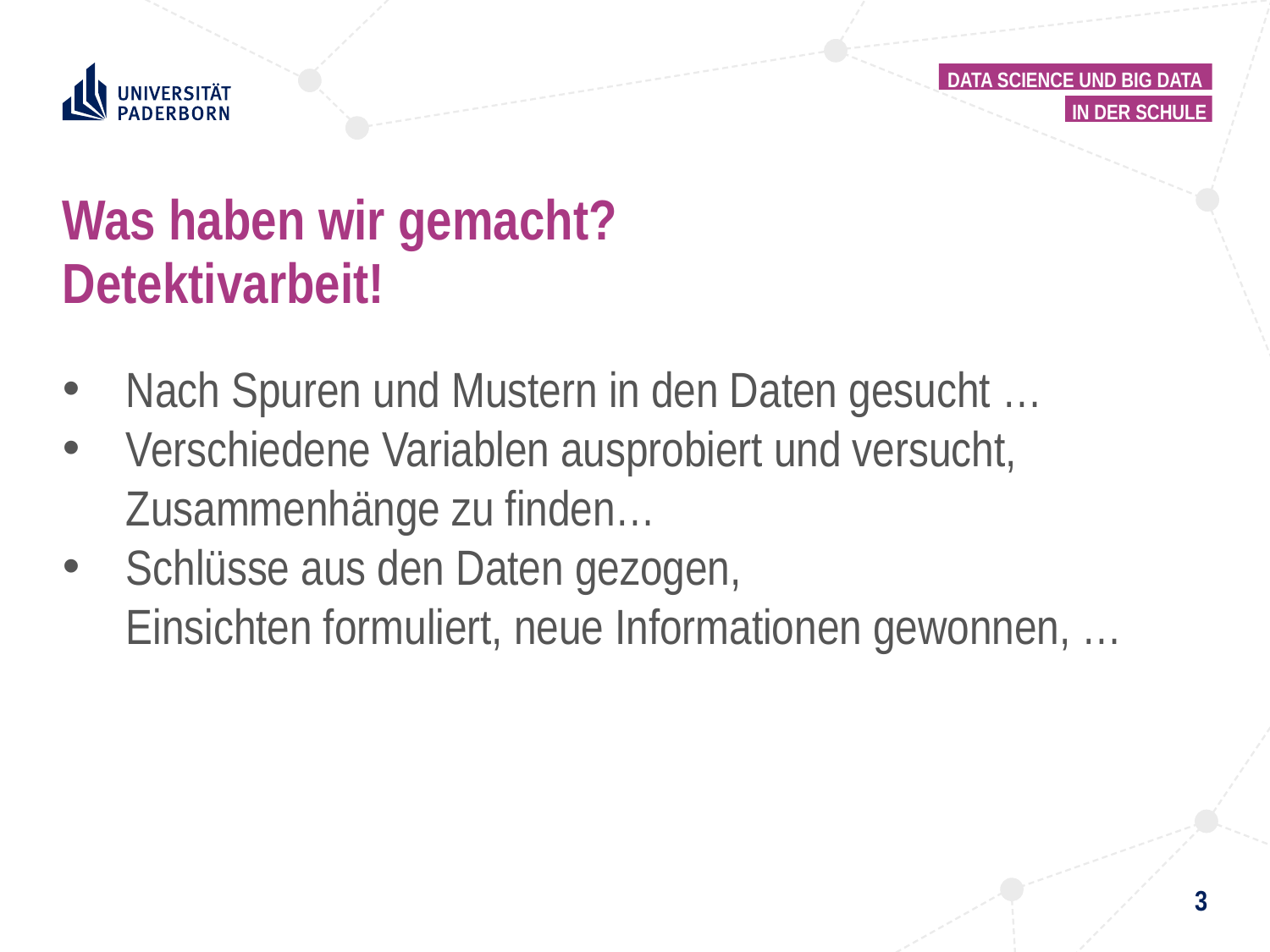

Data science und big data
In der schule
# Was haben wir gemacht? Detektivarbeit!
Nach Spuren und Mustern in den Daten gesucht …
Verschiedene Variablen ausprobiert und versucht, Zusammenhänge zu finden…
Schlüsse aus den Daten gezogen,
Einsichten formuliert, neue Informationen gewonnen, …

3